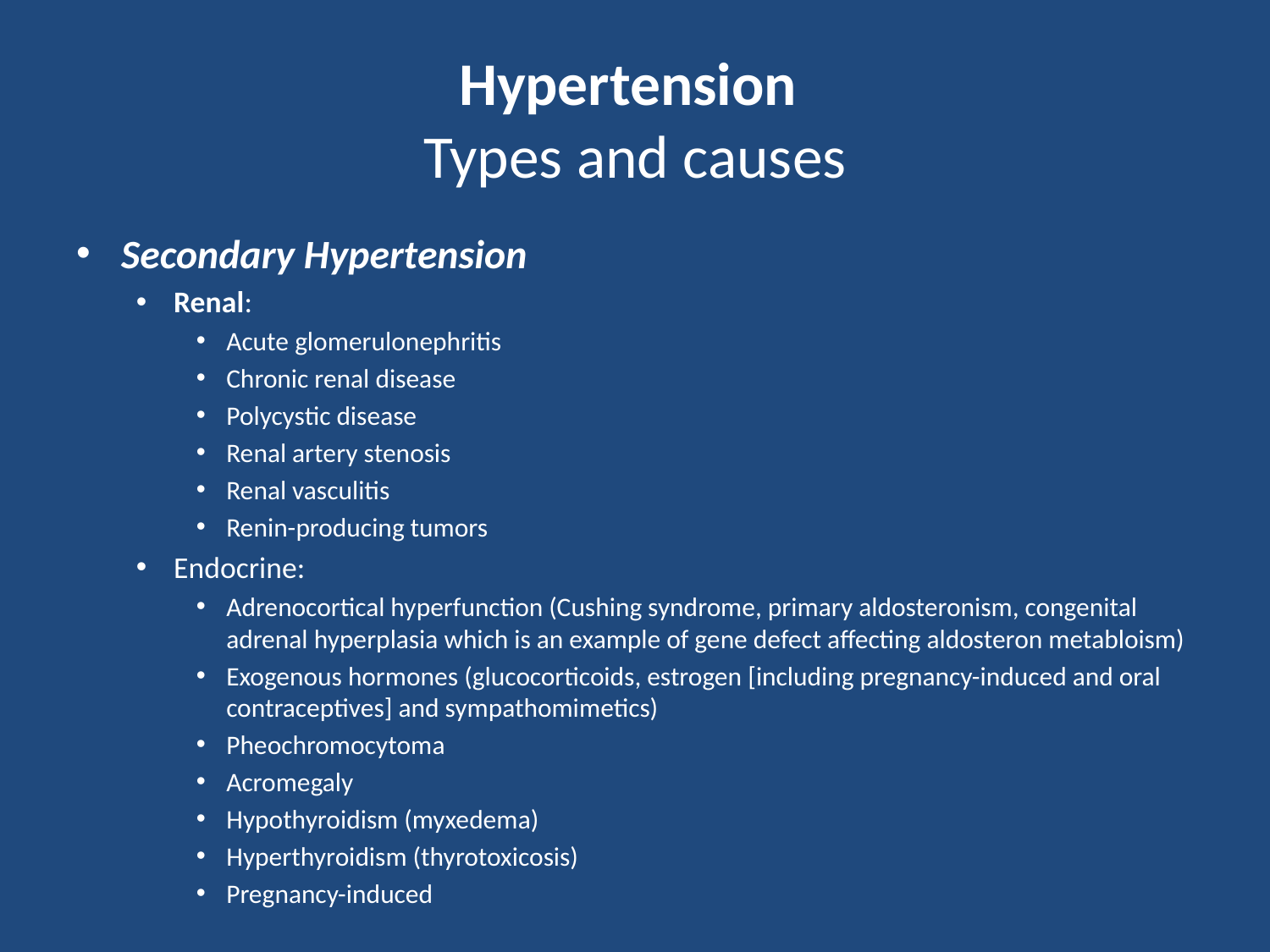

# Hypertension Types and causes
Secondary Hypertension
Renal:
Acute glomerulonephritis
Chronic renal disease
Polycystic disease
Renal artery stenosis
Renal vasculitis
Renin-producing tumors
Endocrine:
Adrenocortical hyperfunction (Cushing syndrome, primary aldosteronism, congenital adrenal hyperplasia which is an example of gene defect affecting aldosteron metabloism)
Exogenous hormones (glucocorticoids, estrogen [including pregnancy-induced and oral contraceptives] and sympathomimetics)
Pheochromocytoma
Acromegaly
Hypothyroidism (myxedema)
Hyperthyroidism (thyrotoxicosis)
Pregnancy-induced